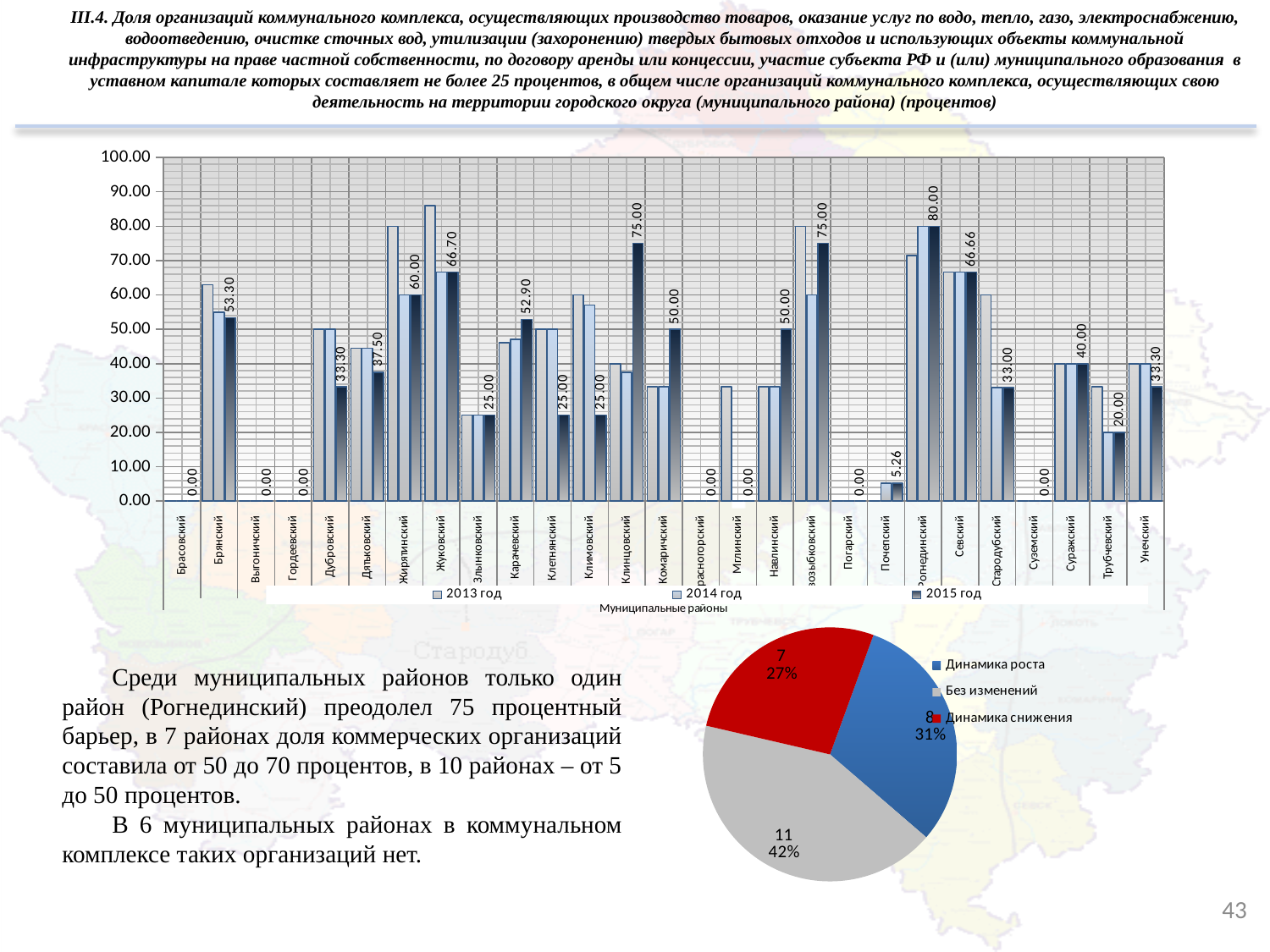

III.4. Доля организаций коммунального комплекса, осуществляющих производство товаров, оказание услуг по водо, тепло, газо, электроснабжению, водоотведению, очистке сточных вод, утилизации (захоронению) твердых бытовых отходов и использующих объекты коммунальной инфраструктуры на праве частной собственности, по договору аренды или концессии, участие субъекта РФ и (или) муниципального образования  в уставном капитале которых составляет не более 25 процентов, в общем числе организаций коммунального комплекса, осуществляющих свою деятельность на территории городского округа (муниципального района) (процентов)

### Chart

| Category | 2013 год | 2014 год | 2015 год |
|---|---|---|---|
| Брасовский  | 0.0 | 0.0 | 0.0 |
| Брянский  | 63.0 | 55.0 | 53.3 |
| Выгоничский  | 0.0 | 0.0 | 0.0 |
| Гордеевский  | 0.0 | 0.0 | 0.0 |
| Дубровский  | 50.0 | 50.0 | 33.300000000000004 |
| Дятьковский  | 44.44 | 44.44 | 37.5 |
| Жирятинский  | 80.0 | 60.0 | 60.0 |
| Жуковский  | 86.0 | 66.7 | 66.7 |
| Злынковский  | 25.0 | 25.0 | 25.0 |
| Карачевский  | 46.15 | 47.05 | 52.9 |
| Клетнянский  | 50.0 | 50.0 | 25.0 |
| Климовский  | 60.0 | 57.1 | 25.0 |
| Клинцовский  | 40.0 | 37.5 | 75.0 |
| Комаричский  | 33.33 | 33.33 | 50.0 |
| Красногорский  | 0.0 | 0.0 | 0.0 |
| Мглинский  | 33.33 | 0.0 | 0.0 |
| Навлинский  | 33.300000000000004 | 33.300000000000004 | 50.0 |
| Новозыбковский  | 80.0 | 60.0 | 75.0 |
| Погарский  | 0.0 | 0.0 | 0.0 |
| Почепский  | 0.0 | 5.26 | 5.26 |
| Рогнединский  | 71.43 | 80.0 | 80.0 |
| Севский  | 66.66 | 66.66 | 66.66 |
| Стародубский  | 60.0 | 33.0 | 33.0 |
| Суземский  | 0.0 | 0.0 | 0.0 |
| Суражский  | 40.0 | 40.0 | 40.0 |
| Трубчевский  | 33.33 | 20.0 | 20.0 |
| Унечский  | 40.0 | 40.0 | 33.300000000000004 |

### Chart

| Category | Итог |
|---|---|
| Динамика роста | 8.0 |
| Без изменений | 11.0 |
| Динамика снижения | 7.0 |
Среди муниципальных районов только один район (Рогнединский) преодолел 75 процентный барьер, в 7 районах доля коммерческих организаций составила от 50 до 70 процентов, в 10 районах – от 5 до 50 процентов.
В 6 муниципальных районах в коммунальном комплексе таких организаций нет.
43